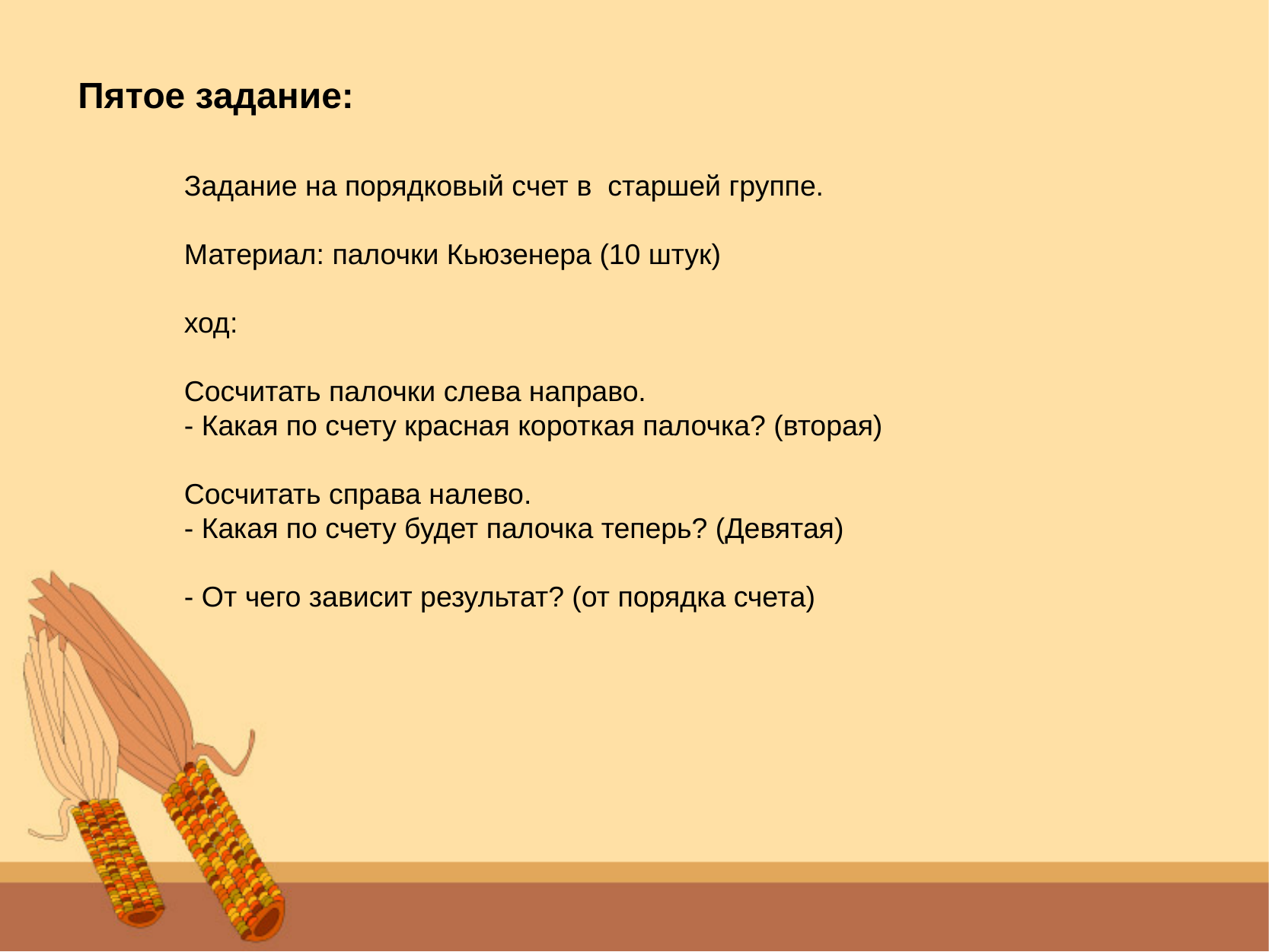

Пятое задание:
Задание на порядковый счет в  старшей группе.

Материал: палочки Кьюзенера (10 штук)

ход:

Сосчитать палочки слева направо.
- Какая по счету красная короткая палочка? (вторая)

Сосчитать справа налево.
- Какая по счету будет палочка теперь? (Девятая)

- От чего зависит результат? (от порядка счета)